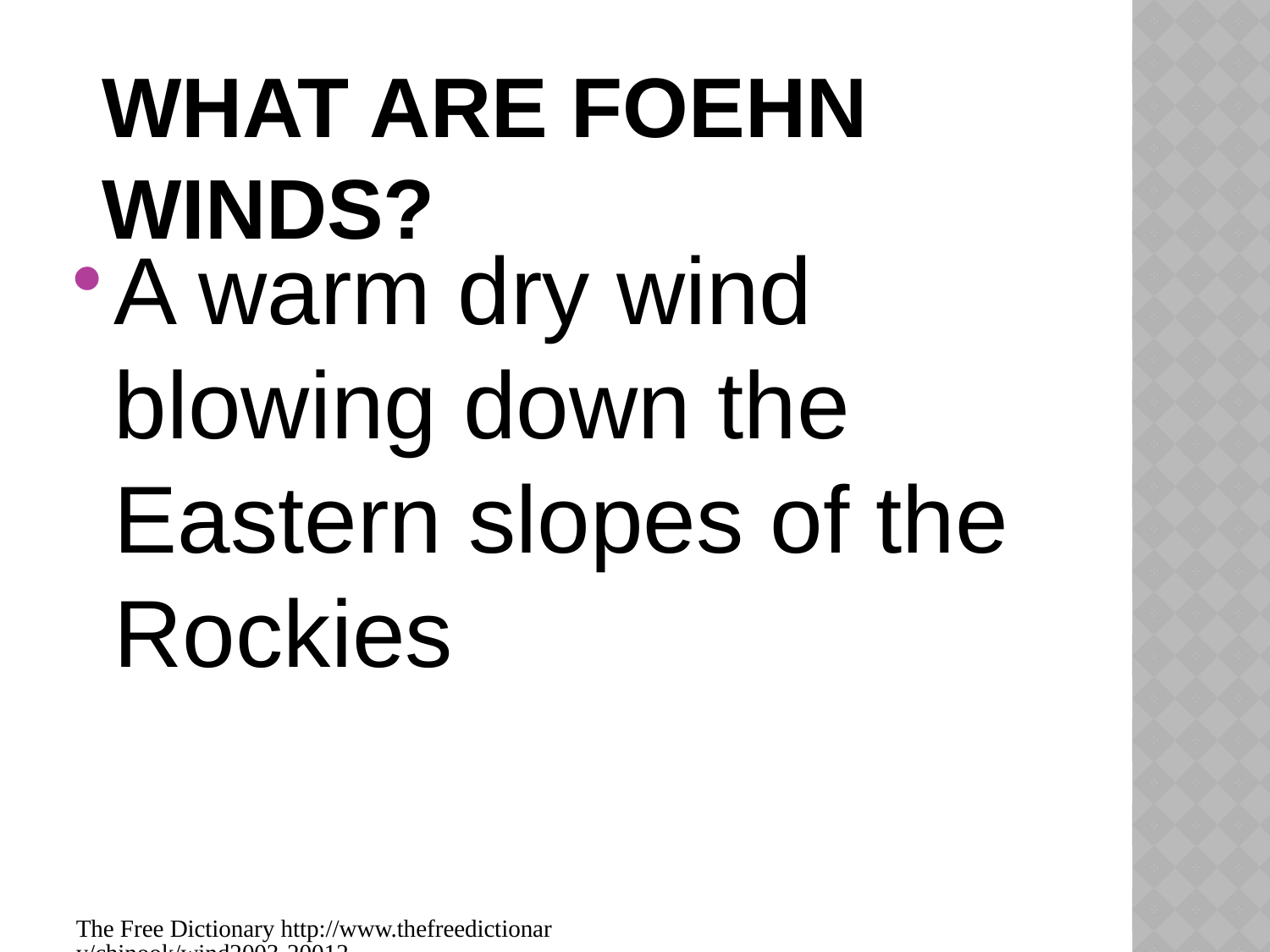

# What are Foehn Winds?
A warm dry wind blowing down the Eastern slopes of the Rockies
The Free Dictionary http://www.thefreedictionary/chinook/wind2003-20012